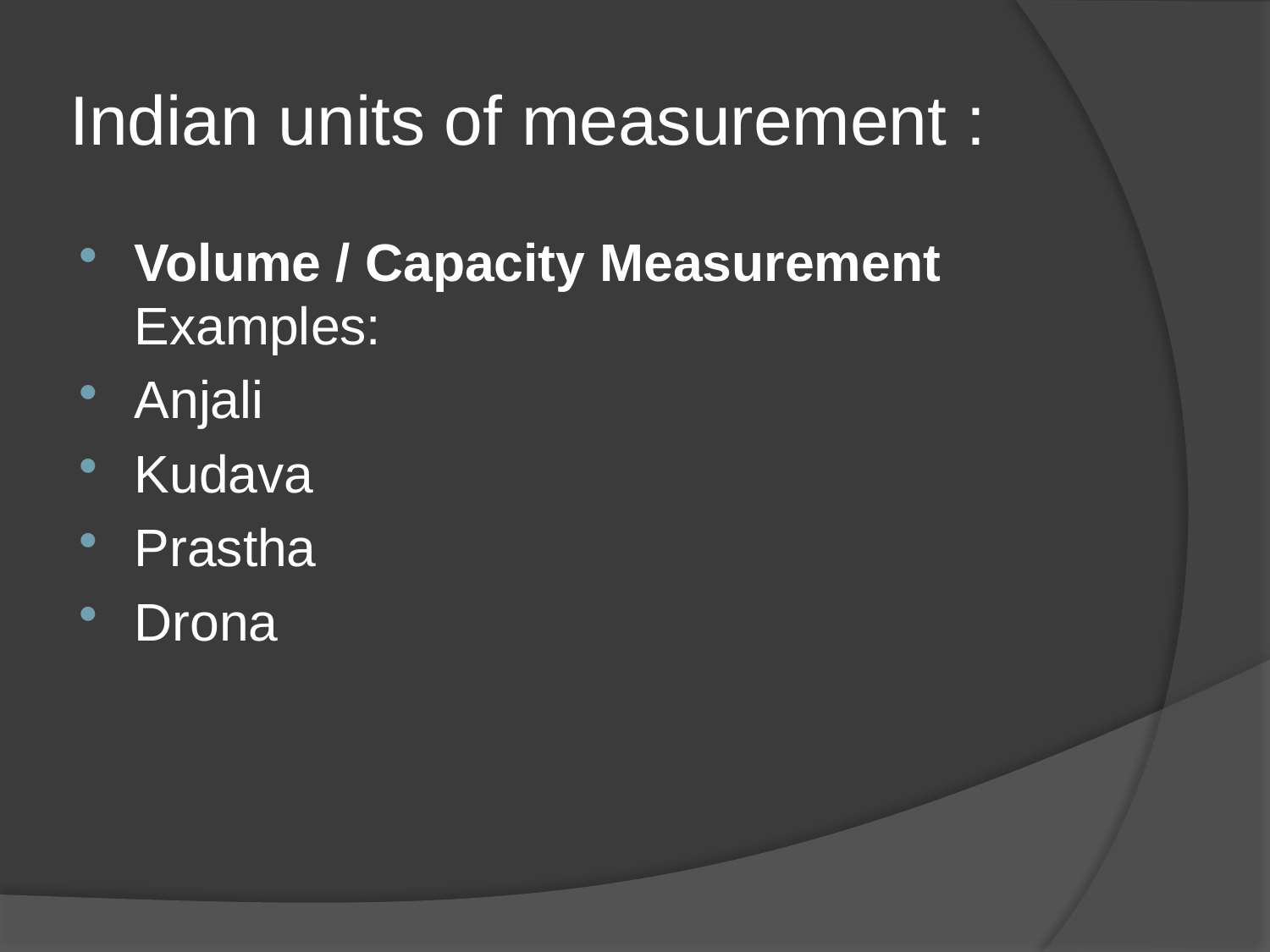

# Indian units of measurement :
Volume / Capacity Measurement
Examples:
Anjali
Kudava
Prastha
Drona